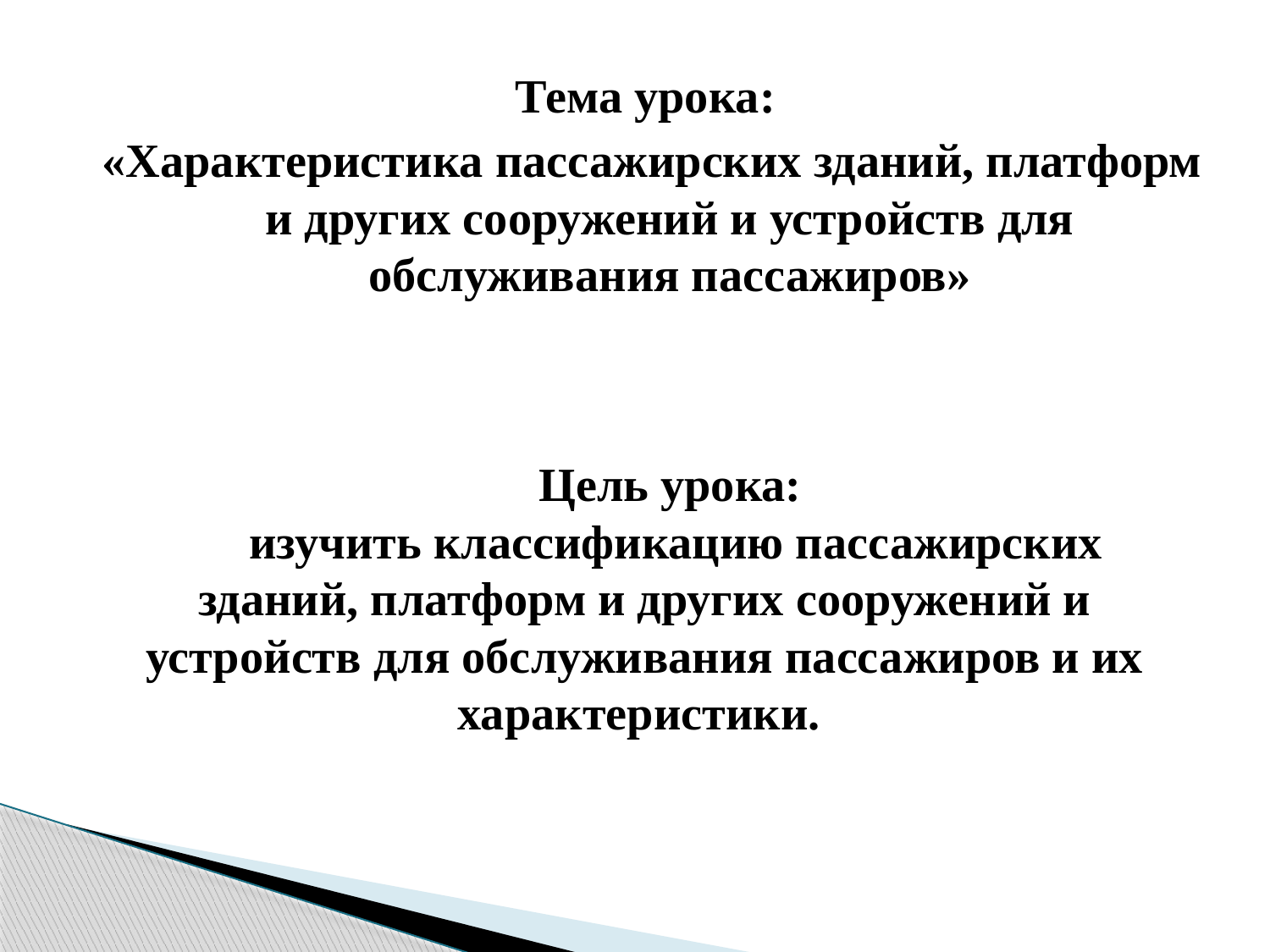

Тема урока:
«Характеристика пассажирских зданий, платформ и других сооружений и устройств для обслуживания пассажиров»

Цель урока:
изучить классификацию пассажирских зданий, платформ и других сооружений и устройств для обслуживания пассажиров и их характеристики.